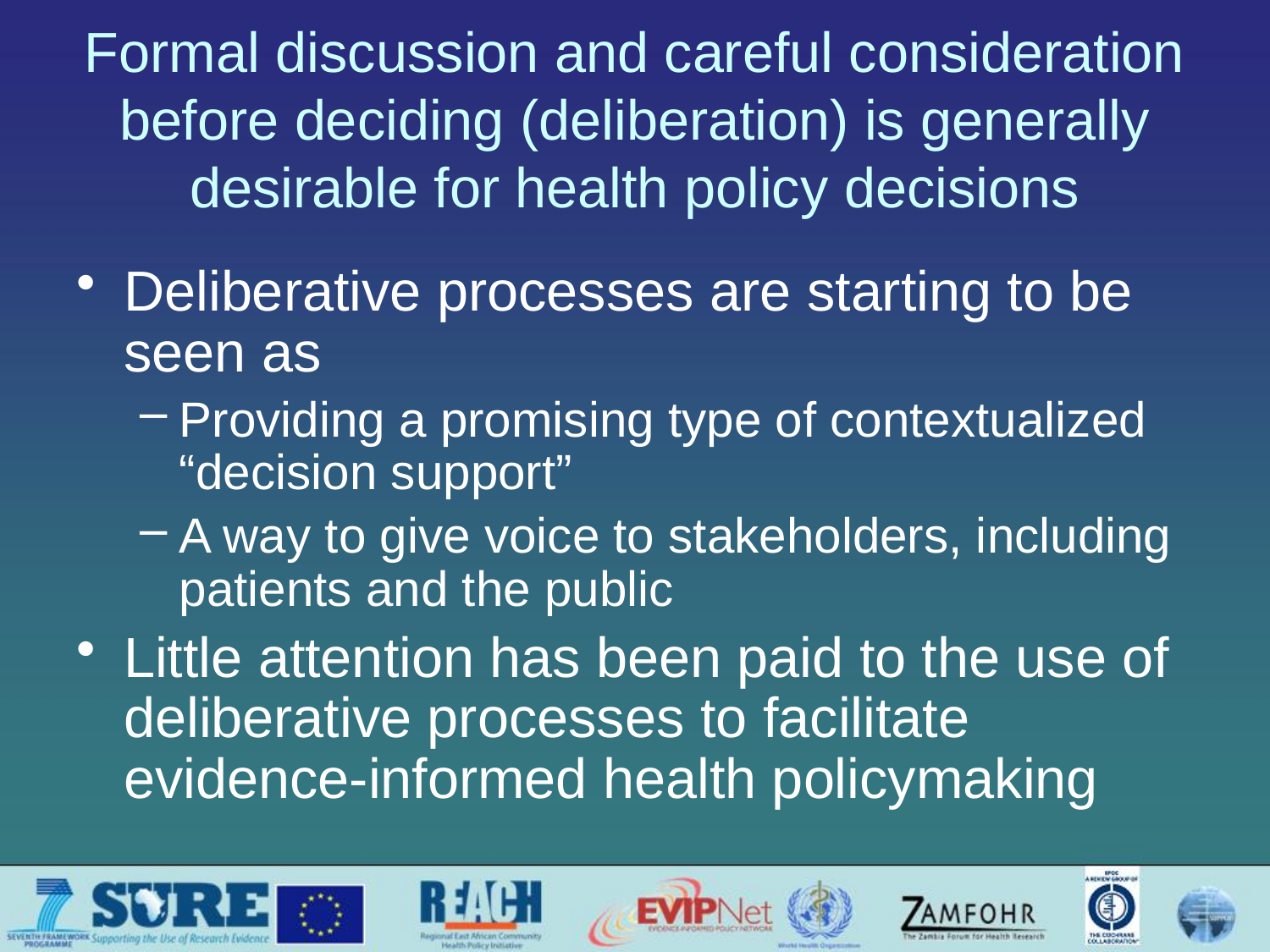

# Formal discussion and careful consideration before deciding (deliberation) is generally desirable for health policy decisions
Deliberative processes are starting to be seen as
Providing a promising type of contextualized “decision support”
A way to give voice to stakeholders, including patients and the public
Little attention has been paid to the use of deliberative processes to facilitate evidence-informed health policymaking